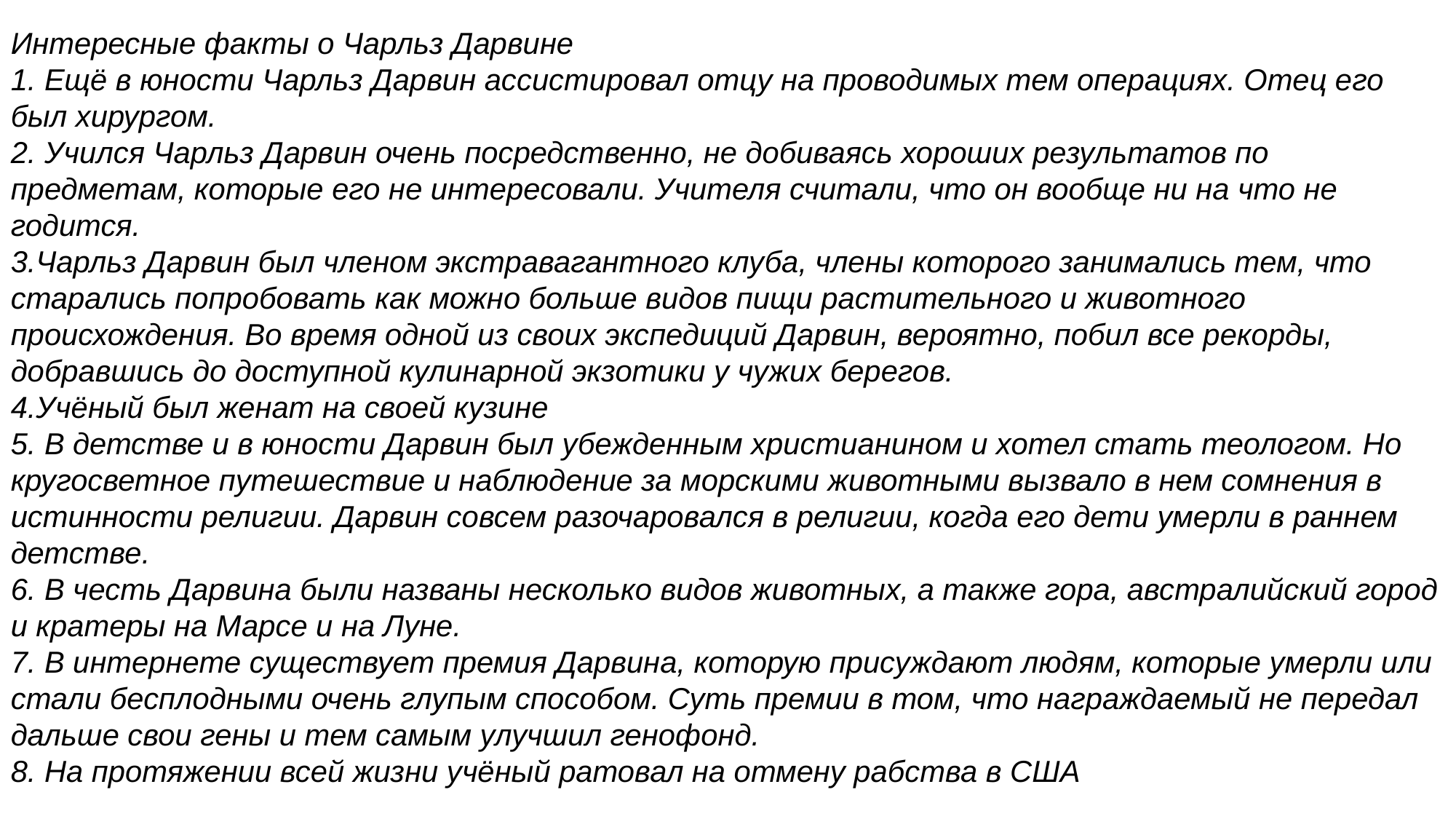

Интересные факты о Чарльз Дарвине
1. Ещё в юности Чарльз Дарвин ассистировал отцу на проводимых тем операциях. Отец его был хирургом.
2. Учился Чарльз Дарвин очень посредственно, не добиваясь хороших результатов по предметам, которые его не интересовали. Учителя считали, что он вообще ни на что не годится.
3.Чарльз Дарвин был членом экстравагантного клуба, члены которого занимались тем, что старались попробовать как можно больше видов пищи растительного и животного происхождения. Во время одной из своих экспедиций Дарвин, вероятно, побил все рекорды, добравшись до доступной кулинарной экзотики у чужих берегов.
4.Учёный был женат на своей кузине
5. В детстве и в юности Дарвин был убежденным христианином и хотел стать теологом. Но кругосветное путешествие и наблюдение за морскими животными вызвало в нем сомнения в истинности религии. Дарвин совсем разочаровался в религии, когда его дети умерли в раннем детстве.
6. В честь Дарвина были названы несколько видов животных, а также гора, австралийский город и кратеры на Марсе и на Луне.
7. В интернете существует премия Дарвина, которую присуждают людям, которые умерли или стали бесплодными очень глупым способом. Суть премии в том, что награждаемый не передал дальше свои гены и тем самым улучшил генофонд.
8. На протяжении всей жизни учёный ратовал на отмену рабства в США